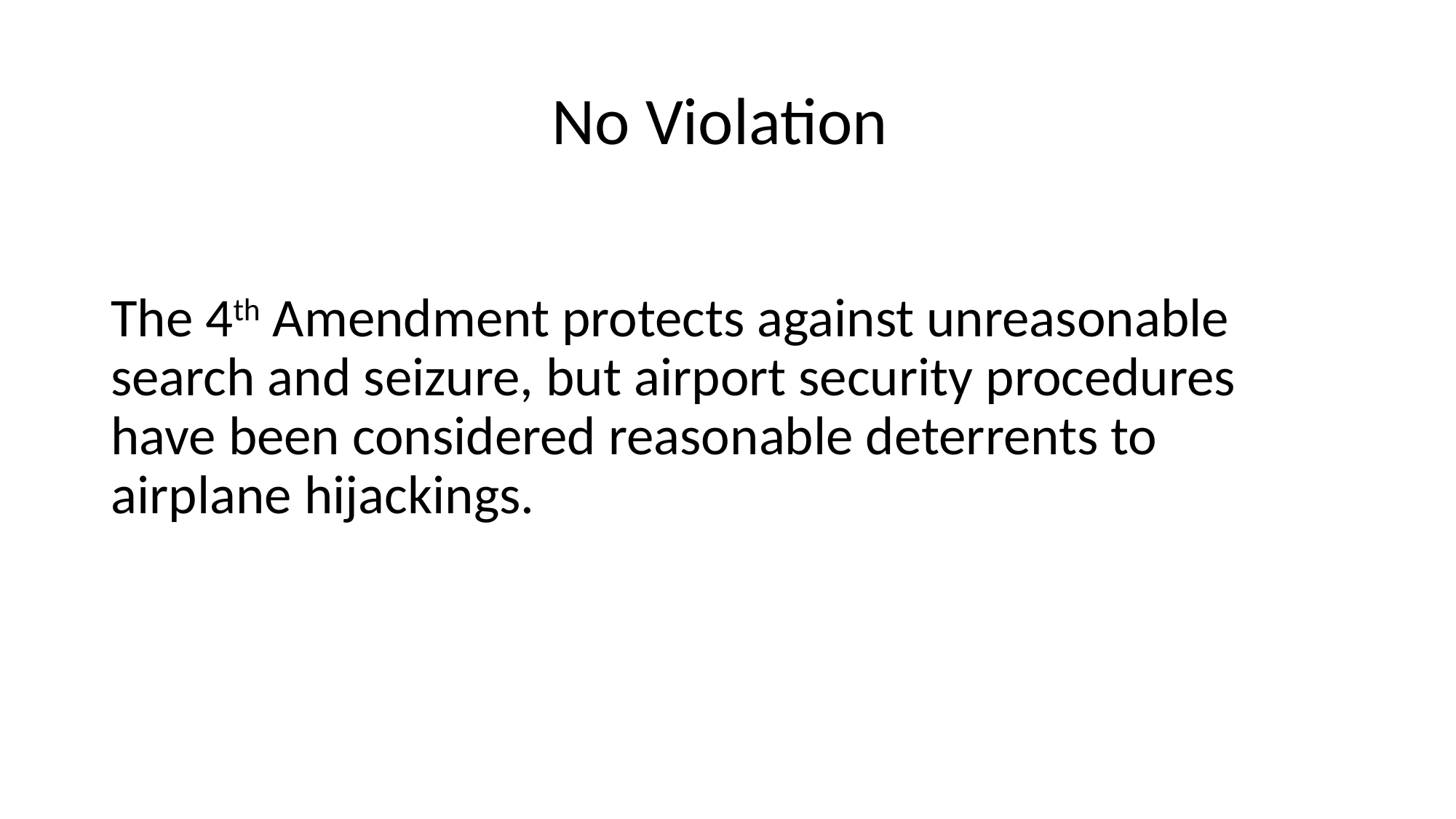

# No Violation

The 4th Amendment protects against unreasonable search and seizure, but airport security procedures have been considered reasonable deterrents to airplane hijackings.